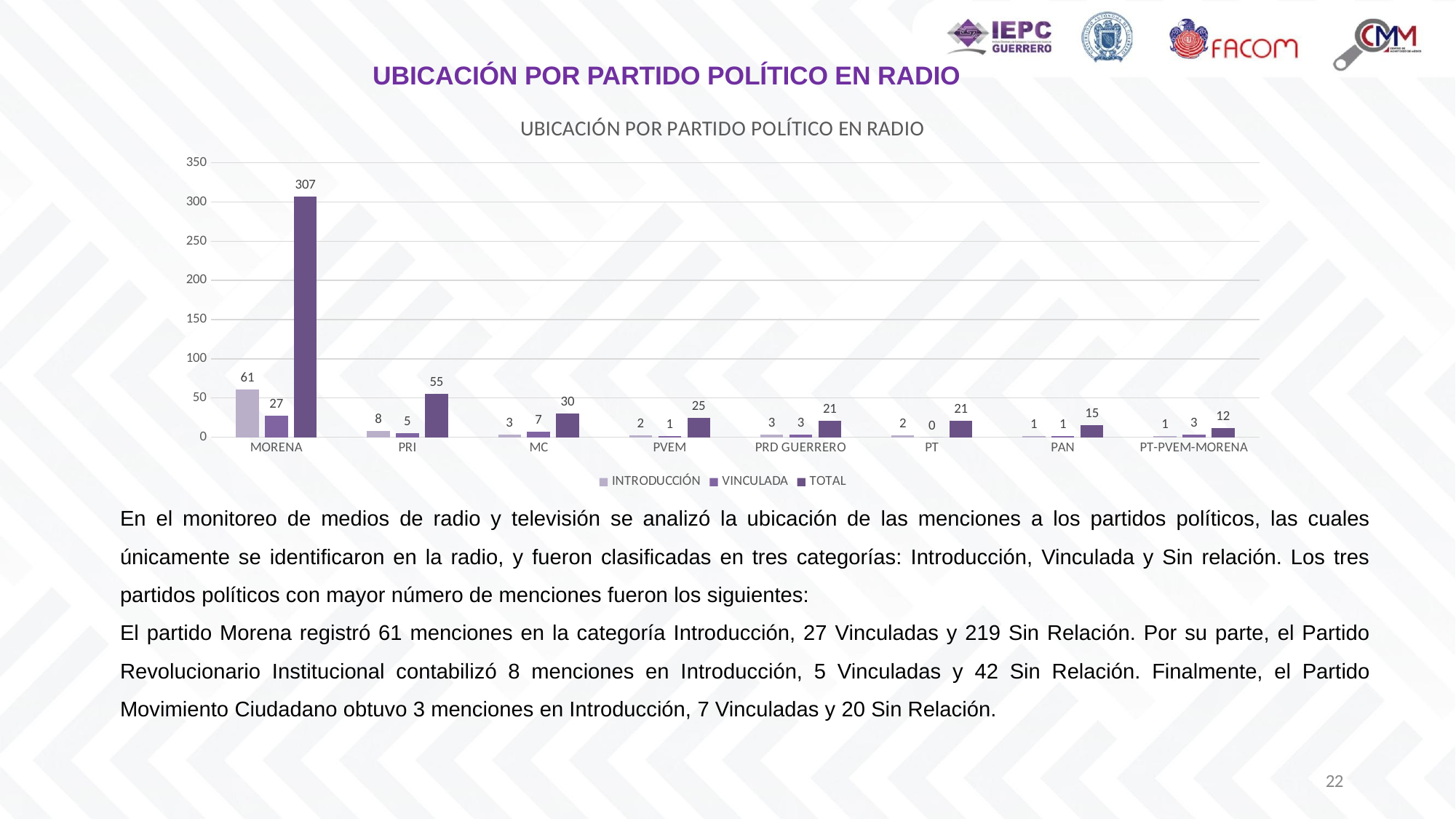

UBICACIÓN POR PARTIDO POLÍTICO EN RADIO

### Chart: UBICACIÓN POR PARTIDO POLÍTICO EN RADIO

| Category | INTRODUCCIÓN | VINCULADA | TOTAL |
|---|---|---|---|
| MORENA | 61.0 | 27.0 | 307.0 |
| PRI | 8.0 | 5.0 | 55.0 |
| MC | 3.0 | 7.0 | 30.0 |
| PVEM | 2.0 | 1.0 | 25.0 |
| PRD GUERRERO | 3.0 | 3.0 | 21.0 |
| PT | 2.0 | 0.0 | 21.0 |
| PAN | 1.0 | 1.0 | 15.0 |
| PT-PVEM-MORENA | 1.0 | 3.0 | 12.0 |
En el monitoreo de medios de radio y televisión se analizó la ubicación de las menciones a los partidos políticos, las cuales únicamente se identificaron en la radio, y fueron clasificadas en tres categorías: Introducción, Vinculada y Sin relación. Los tres partidos políticos con mayor número de menciones fueron los siguientes:
El partido Morena registró 61 menciones en la categoría Introducción, 27 Vinculadas y 219 Sin Relación. Por su parte, el Partido Revolucionario Institucional contabilizó 8 menciones en Introducción, 5 Vinculadas y 42 Sin Relación. Finalmente, el Partido Movimiento Ciudadano obtuvo 3 menciones en Introducción, 7 Vinculadas y 20 Sin Relación.
22